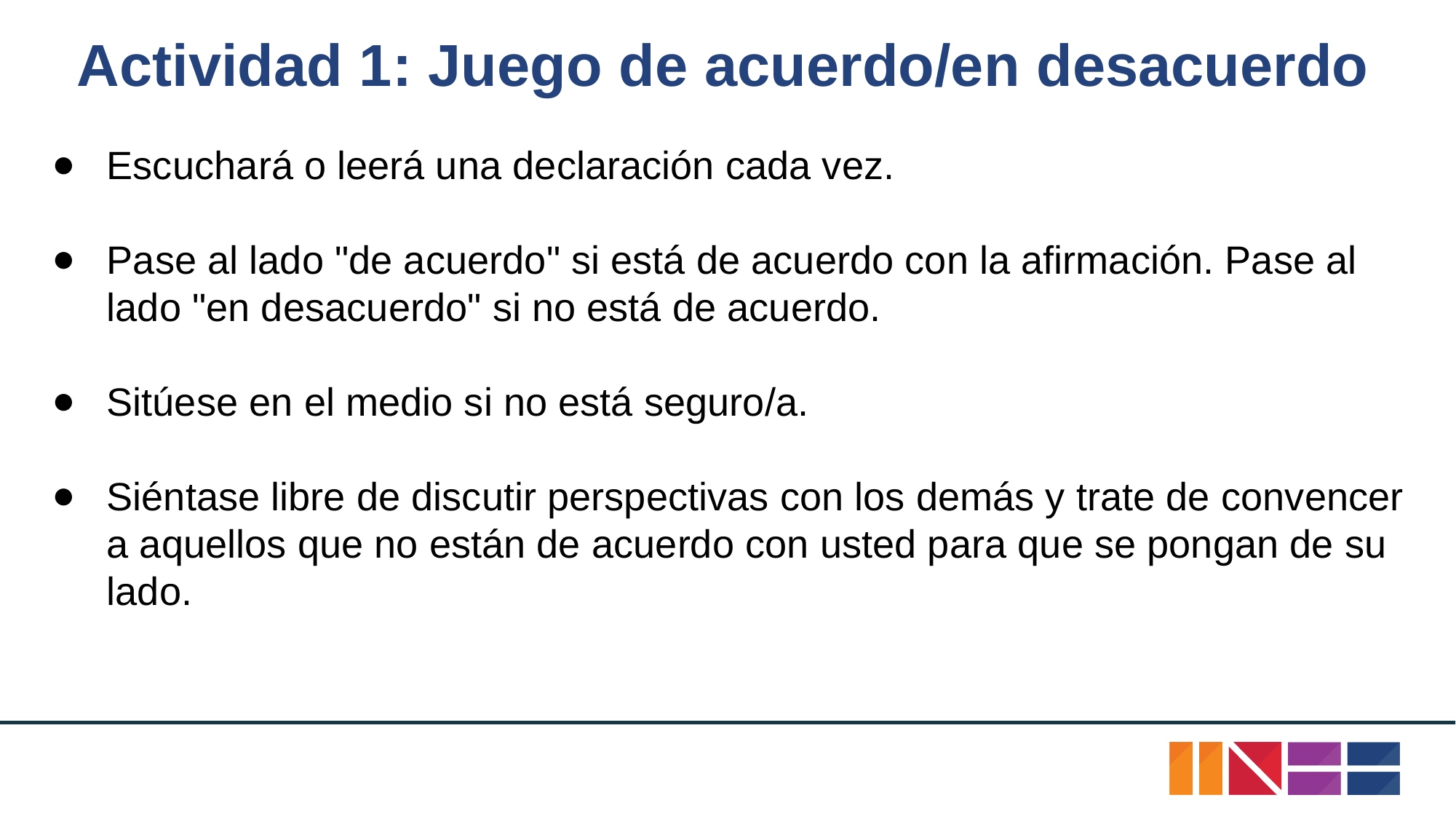

# Actividad 1: Juego de acuerdo/en desacuerdo
Escuchará o leerá una declaración cada vez.
Pase al lado "de acuerdo" si está de acuerdo con la afirmación. Pase al lado "en desacuerdo" si no está de acuerdo.
Sitúese en el medio si no está seguro/a.
Siéntase libre de discutir perspectivas con los demás y trate de convencer a aquellos que no están de acuerdo con usted para que se pongan de su lado.